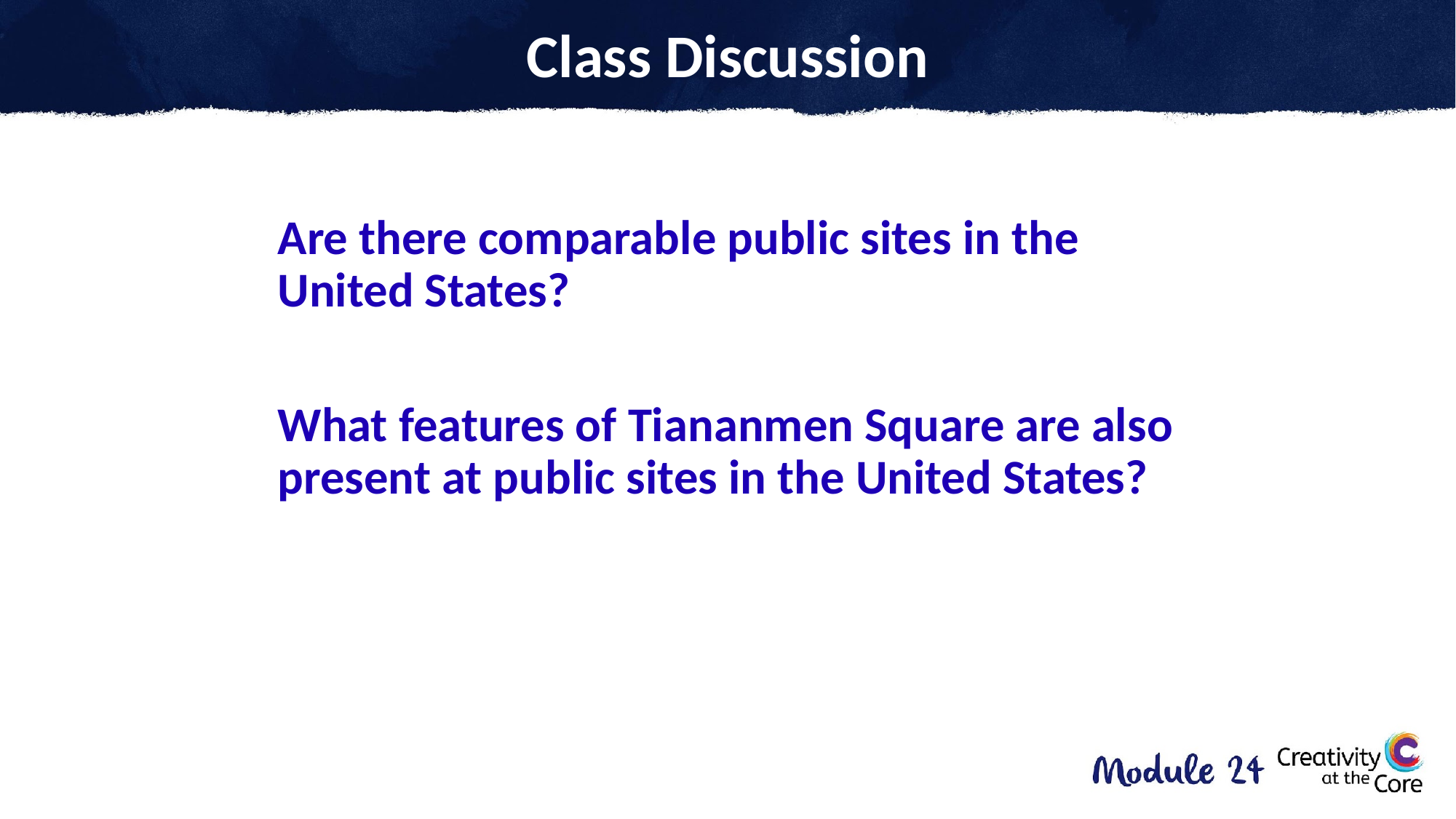

# Class Discussion

Are there comparable public sites in the United States?

What features of Tiananmen Square are also present at public sites in the United States?